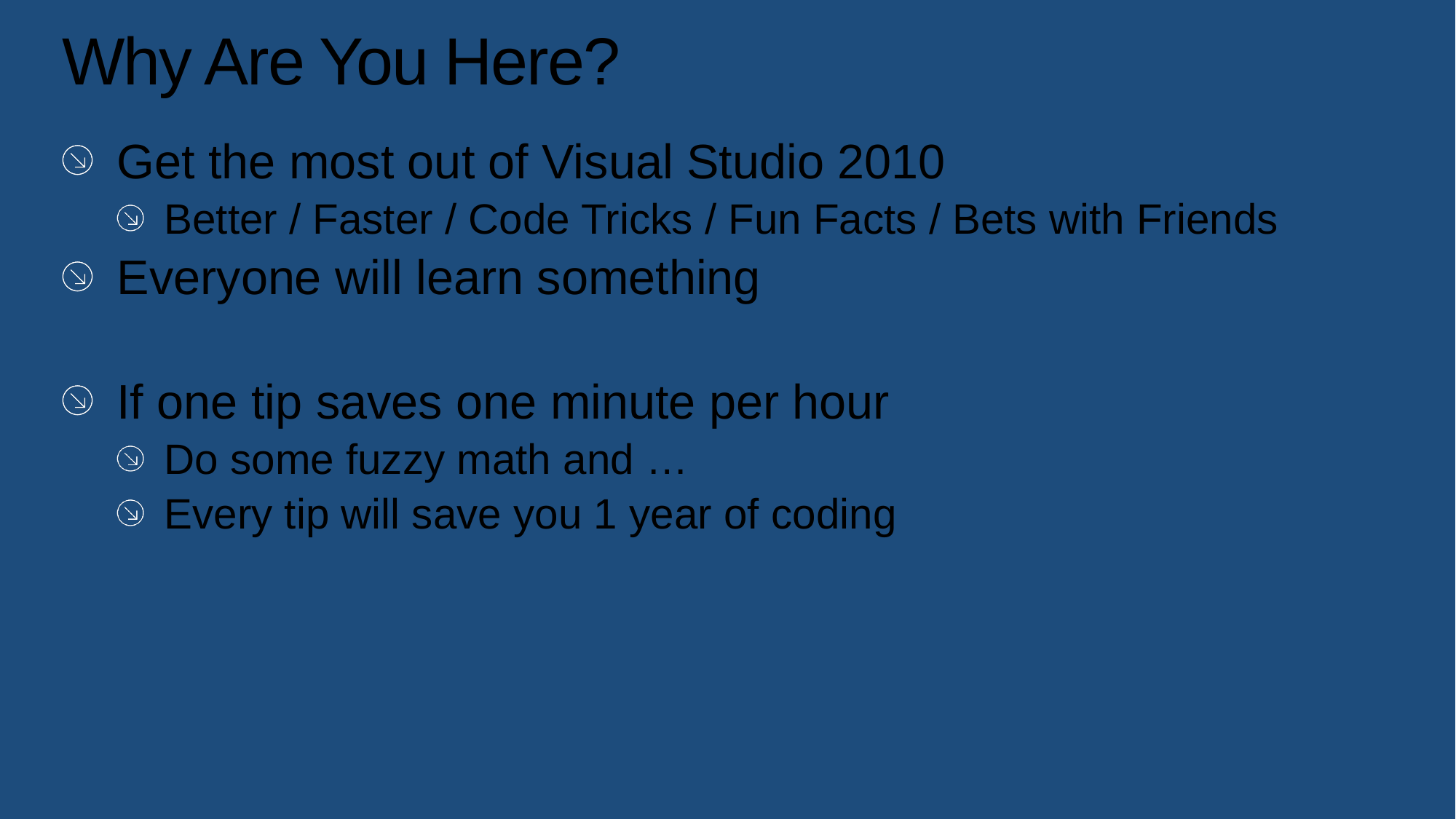

# Why Are You Here?
Get the most out of Visual Studio 2010
Better / Faster / Code Tricks / Fun Facts / Bets with Friends
Everyone will learn something

If one tip saves one minute per hour
Do some fuzzy math and …
Every tip will save you 1 year of coding